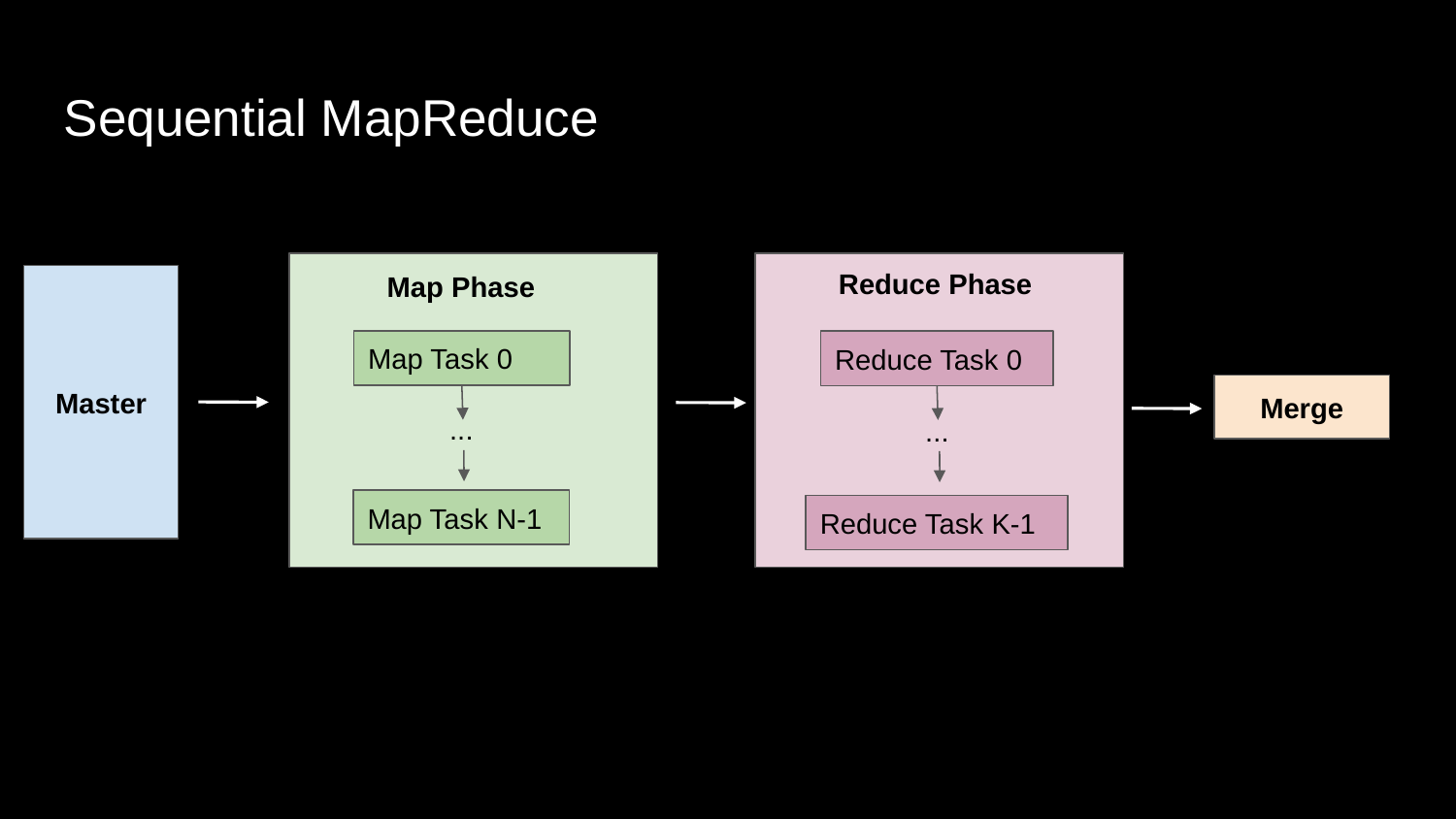

Sequential MapReduce
Reduce Phase

Reduce Task 0

...

Reduce Task K-1

Map Phase
Master
Map Task 0
Merge

...

Map Task N-1